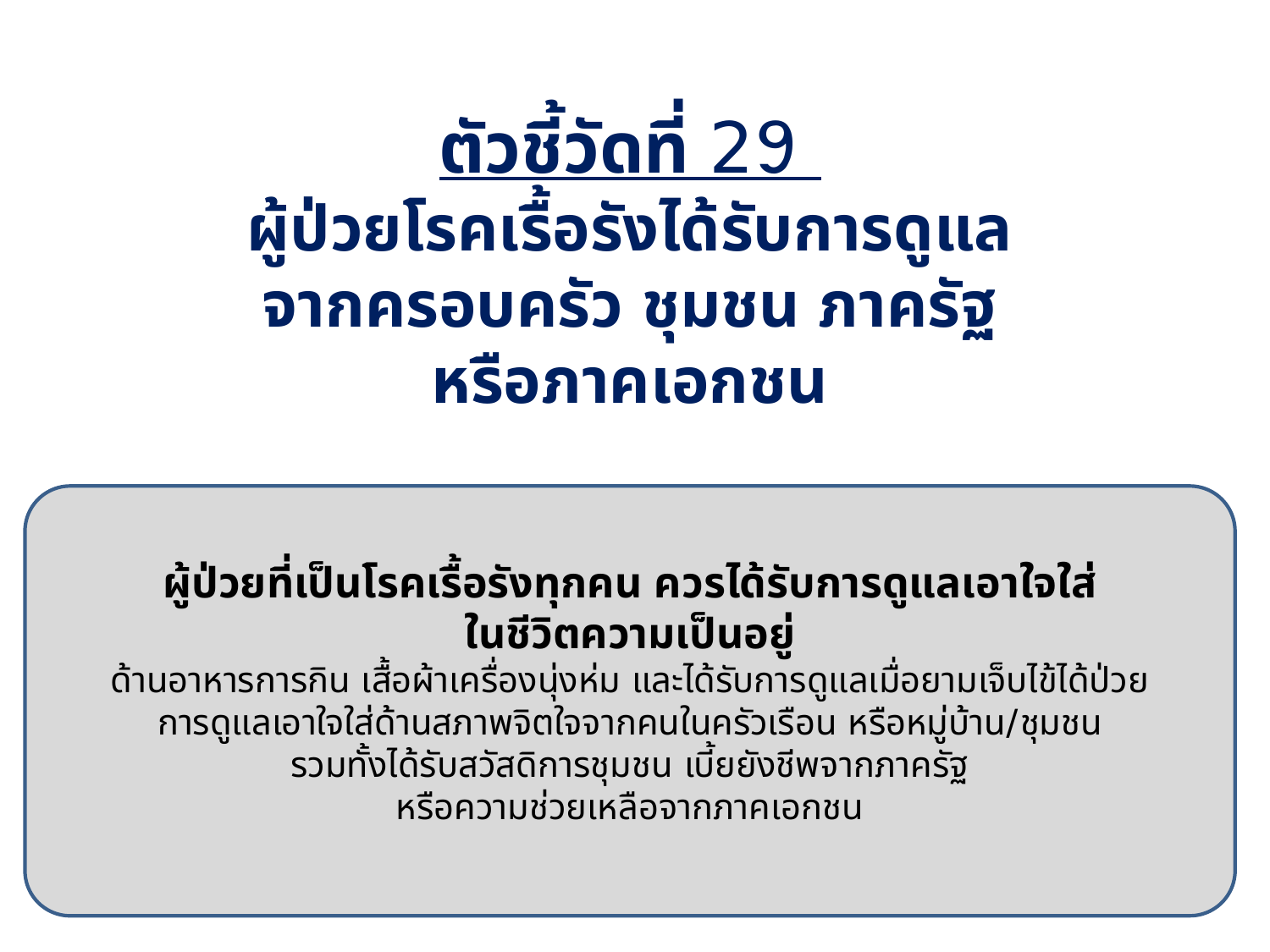

ตัวชี้วัดที่ 29
ผู้ป่วยโรคเรื้อรังได้รับการดูแล
จากครอบครัว ชุมชน ภาครัฐ
หรือภาคเอกชน

ผู้ป่วยที่เป็นโรคเรื้อรังทุกคน ควรได้รับการดูแลเอาใจใส่
ในชีวิตความเป็นอยู่
ด้านอาหารการกิน เสื้อผ้าเครื่องนุ่งห่ม และได้รับการดูแลเมื่อยามเจ็บไข้ได้ป่วย
การดูแลเอาใจใส่ด้านสภาพจิตใจจากคนในครัวเรือน หรือหมู่บ้าน/ชุมชน
รวมทั้งได้รับสวัสดิการชุมชน เบี้ยยังชีพจากภาครัฐ
หรือความช่วยเหลือจากภาคเอกชน